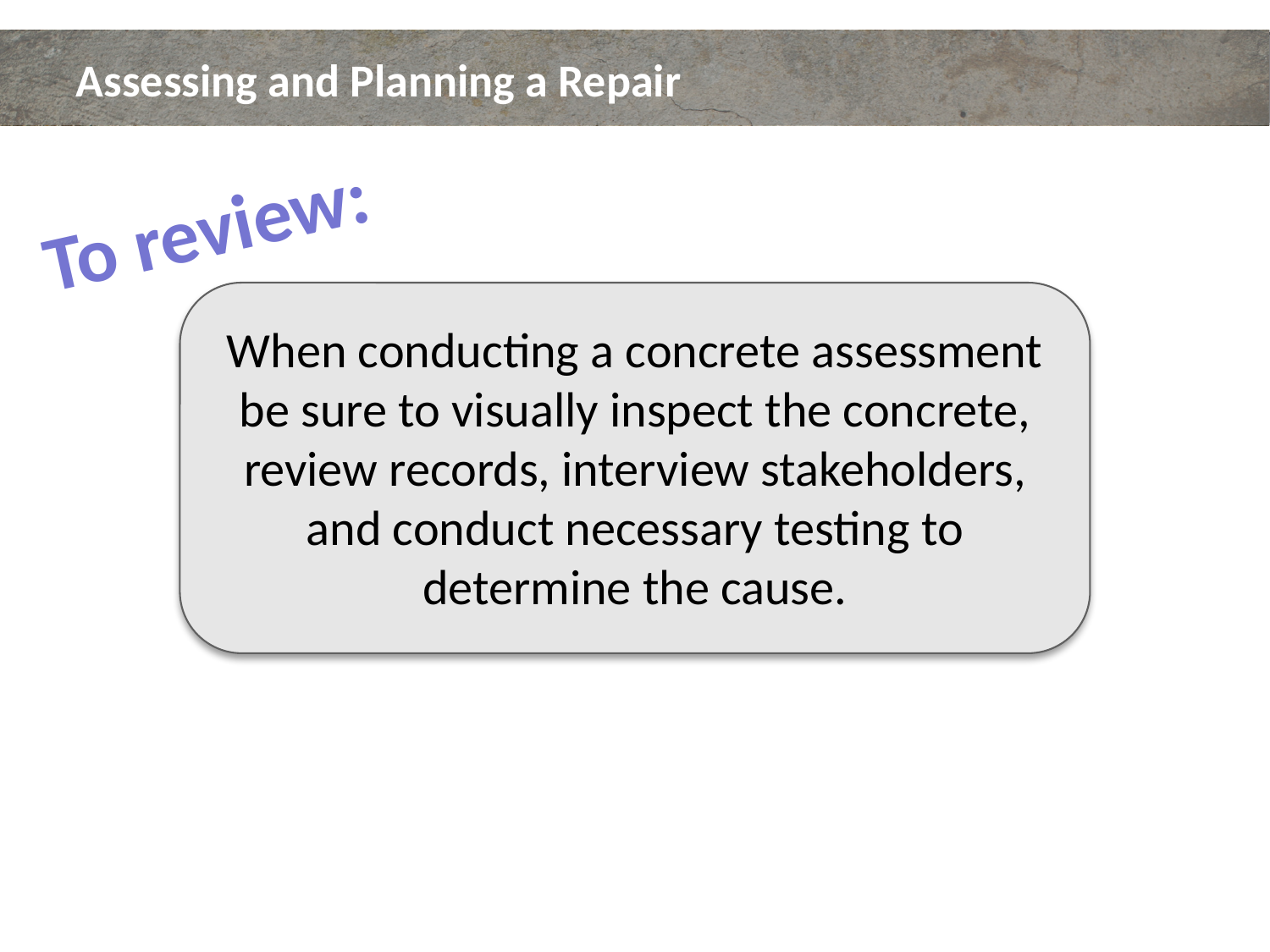

# Assessing and Planning a Repair
To review:

When conducting a concrete assessment be sure to visually inspect the concrete, review records, interview stakeholders, and conduct necessary testing to determine the cause.